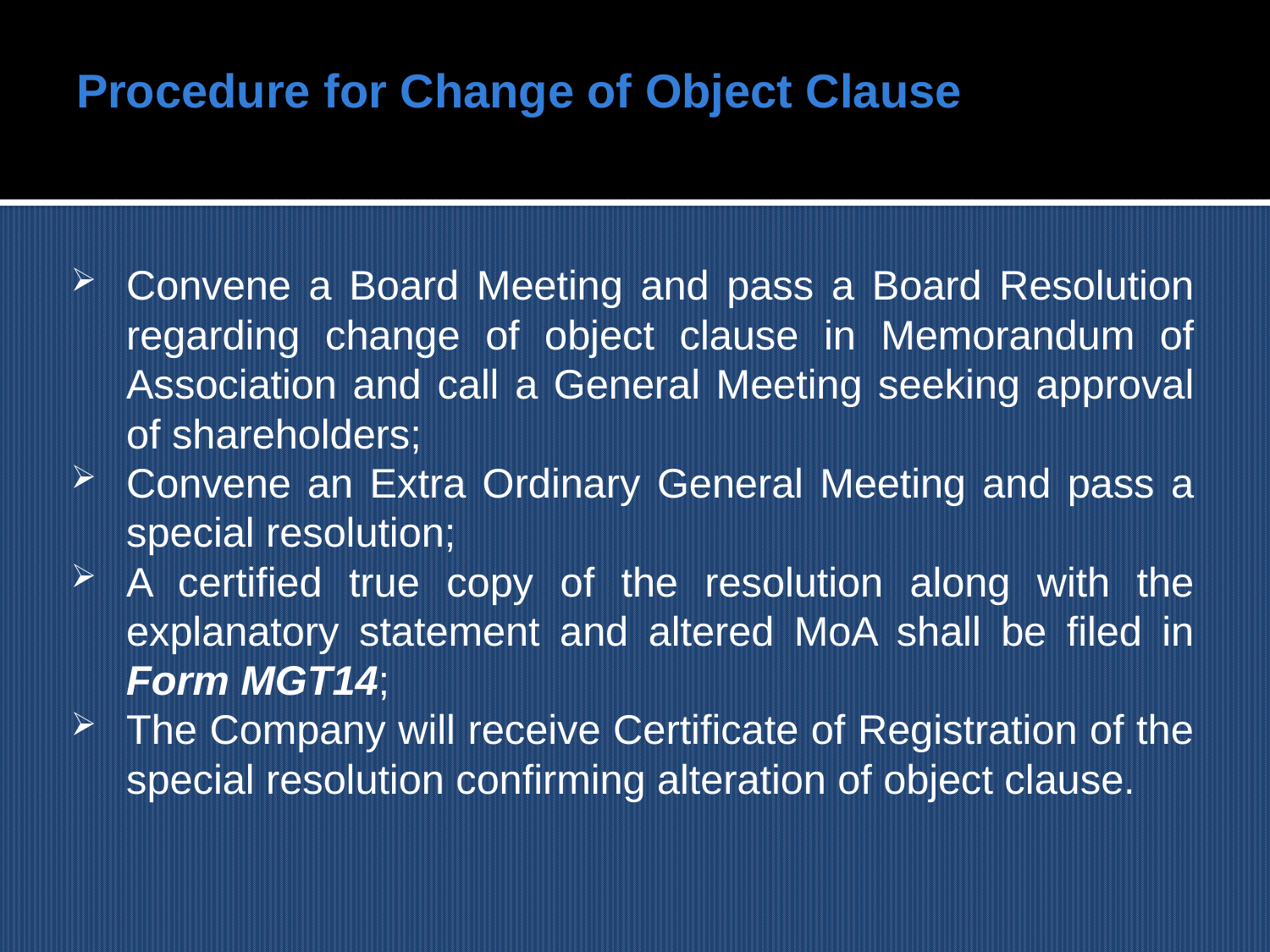

# Procedure for Change of Object Clause
Convene a Board Meeting and pass a Board Resolution regarding change of object clause in Memorandum of Association and call a General Meeting seeking approval of shareholders;
Convene an Extra Ordinary General Meeting and pass a special resolution;
A certified true copy of the resolution along with the explanatory statement and altered MoA shall be filed in Form MGT14;
The Company will receive Certificate of Registration of the special resolution confirming alteration of object clause.